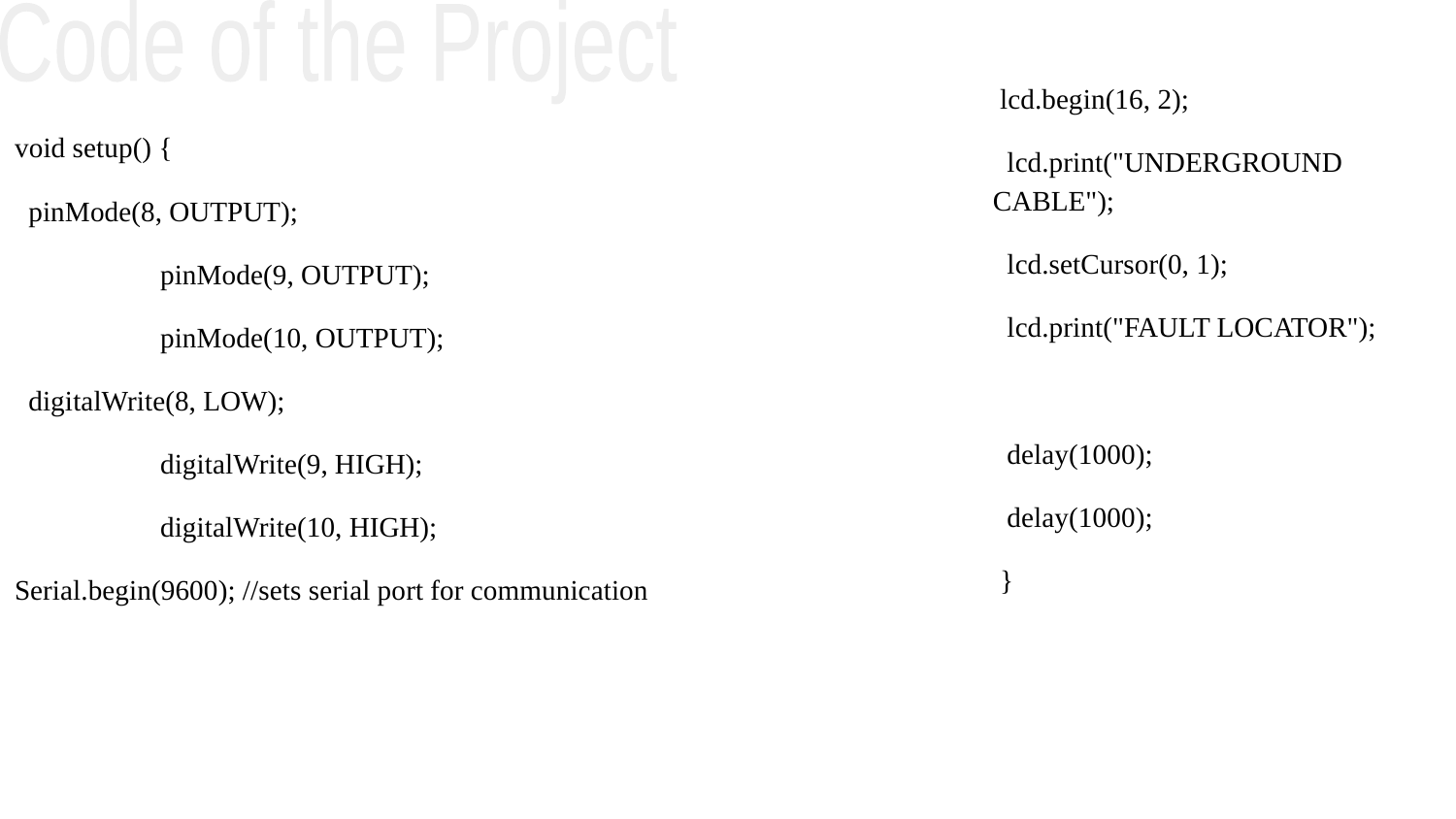

Code of the Project
 lcd.begin(16, 2);
  lcd.print("UNDERGROUND CABLE");
  lcd.setCursor(0, 1);
  lcd.print("FAULT LOCATOR");

  delay(1000);
  delay(1000);
 }
void setup() {
  pinMode(8, OUTPUT);
	pinMode(9, OUTPUT);
  	pinMode(10, OUTPUT);
  digitalWrite(8, LOW);
	digitalWrite(9, HIGH);
  	digitalWrite(10, HIGH);
Serial.begin(9600); //sets serial port for communication